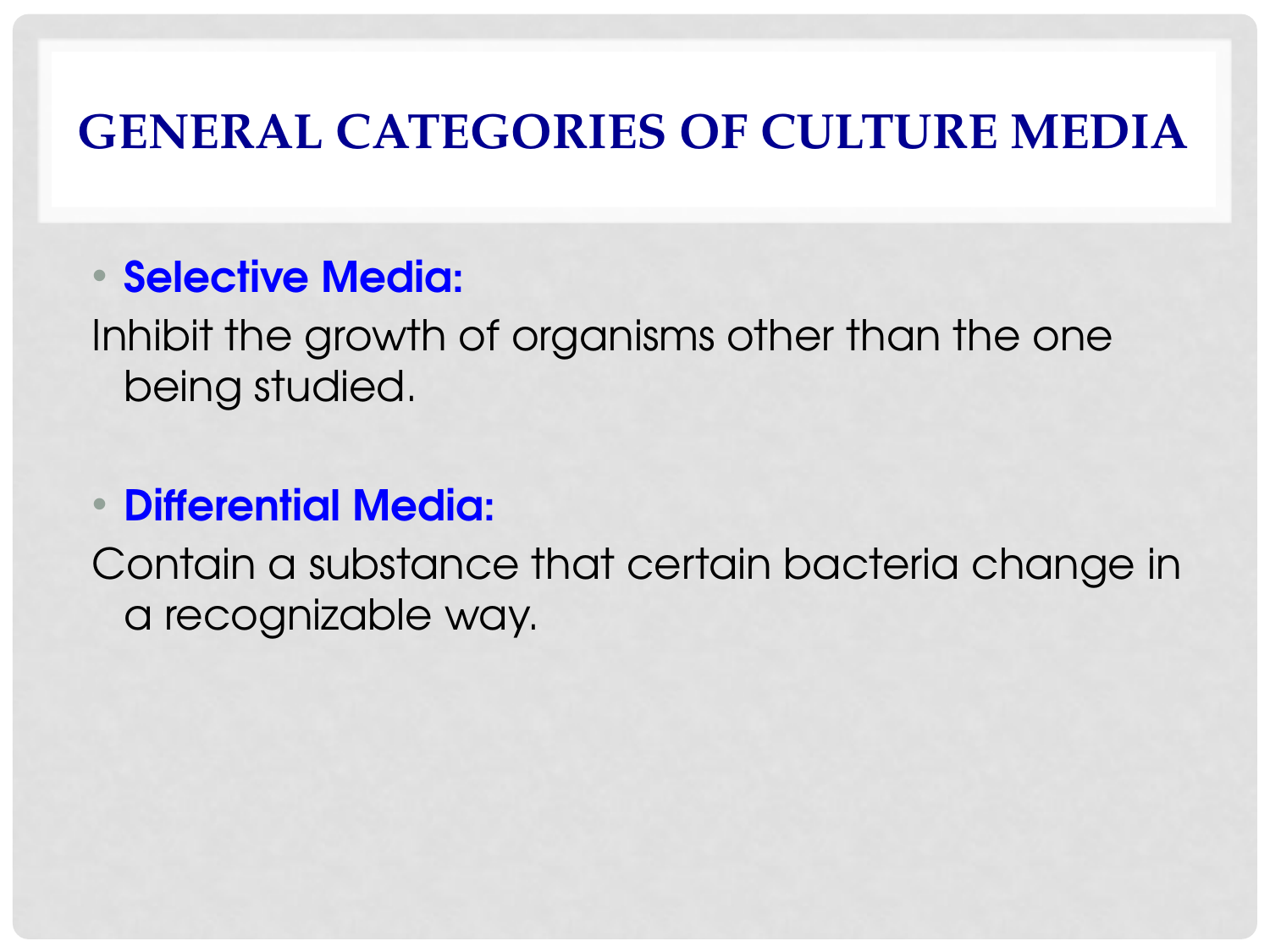

# General Categories of Culture Media
Selective Media:
Inhibit the growth of organisms other than the one being studied.

Differential Media:
Contain a substance that certain bacteria change in a recognizable way.